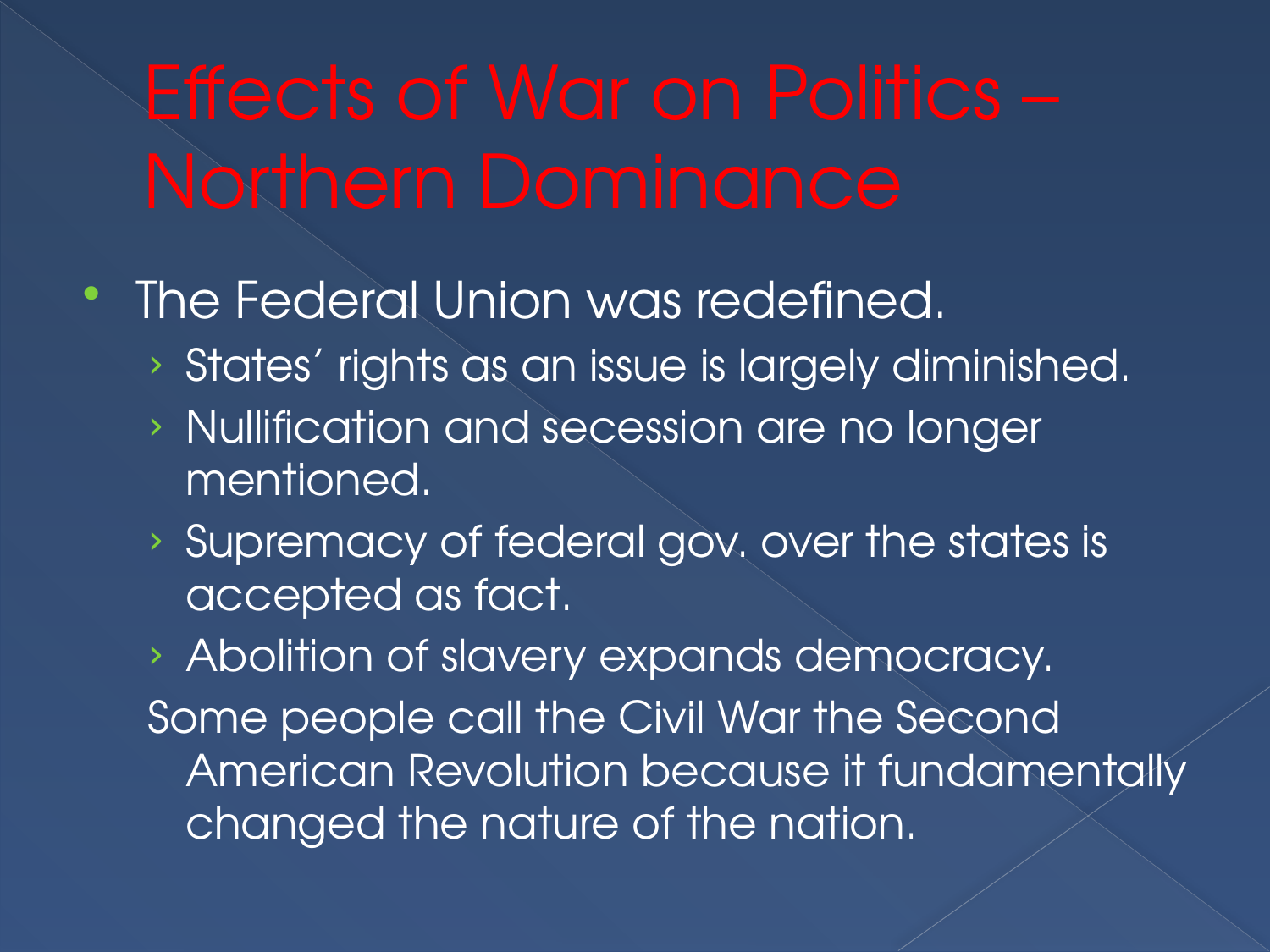

# Effects of War on Politics – Northern Dominance
The Federal Union was redefined.
States’ rights as an issue is largely diminished.
Nullification and secession are no longer mentioned.
Supremacy of federal gov. over the states is accepted as fact.
Abolition of slavery expands democracy.
Some people call the Civil War the Second American Revolution because it fundamentally changed the nature of the nation.